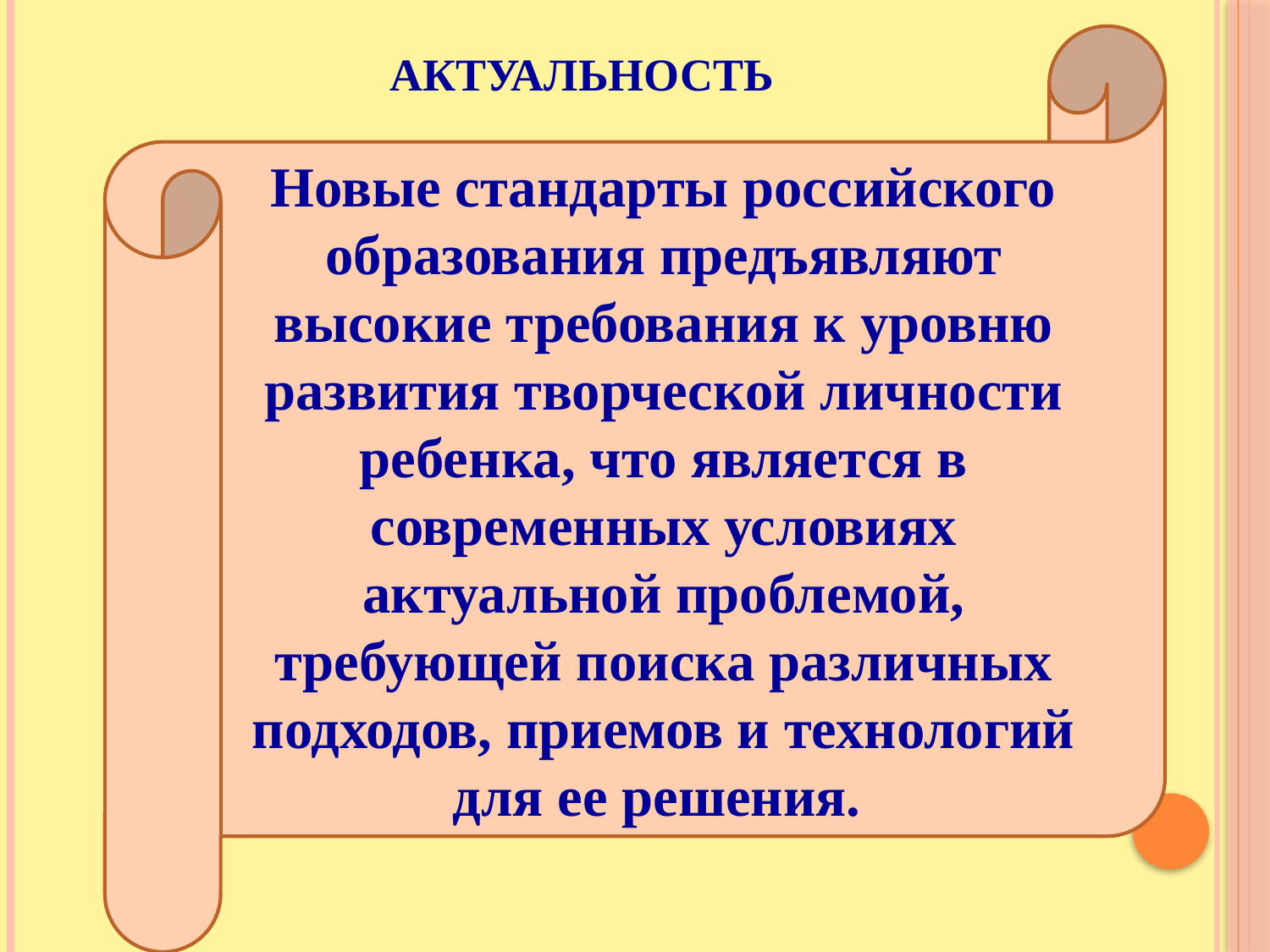

Новые стандарты российского образования предъявляют высокие требования к уровню развития творческой личности ребенка, что является в современных условиях актуальной проблемой, требующей поиска различных подходов, приемов и технологий для ее решения.
# Актуальность